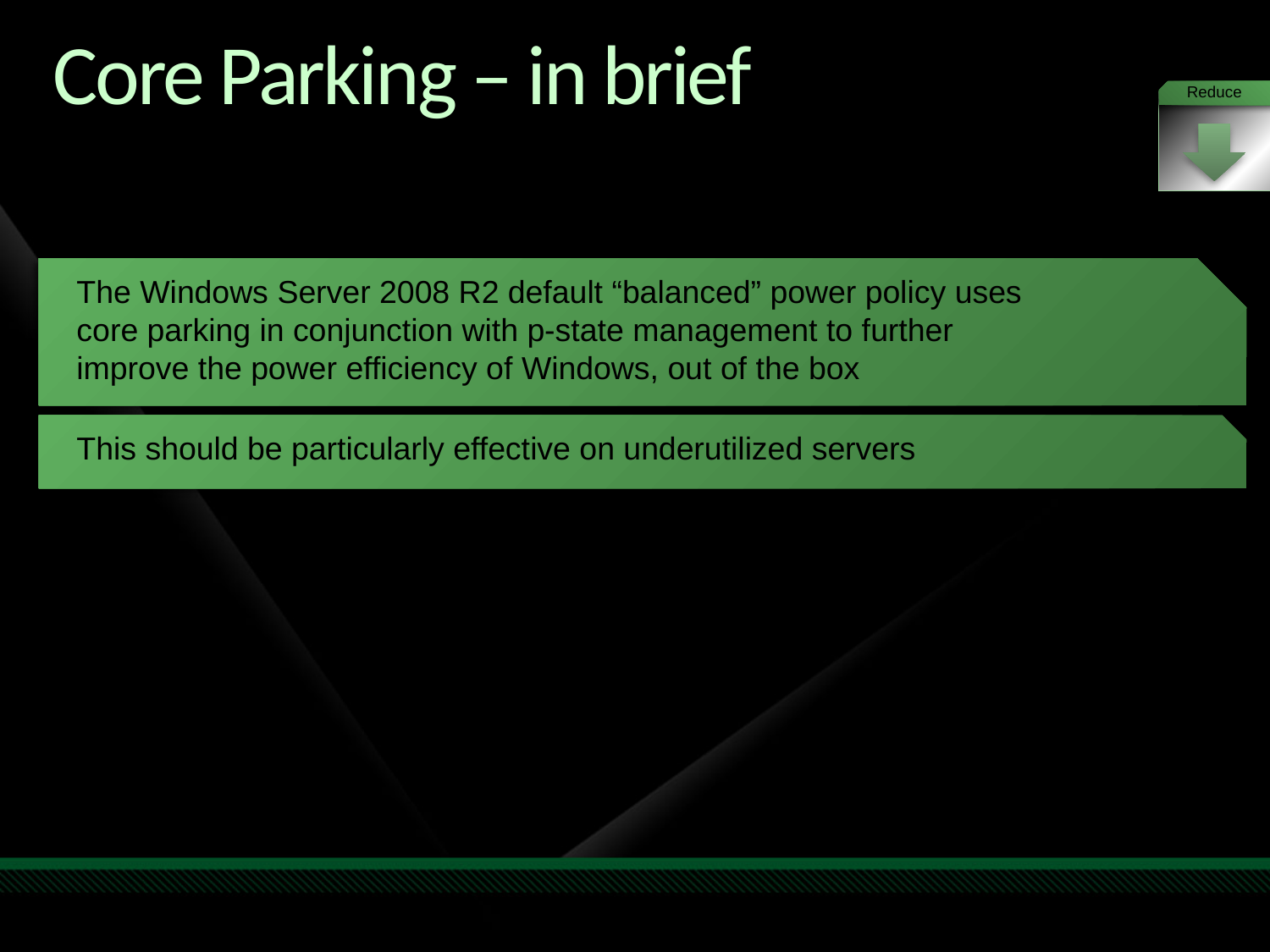

# Core Parking – in brief
Reduce

The Windows Server 2008 R2 default “balanced” power policy uses
core parking in conjunction with p-state management to further
improve the power efficiency of Windows, out of the box

This should be particularly effective on underutilized servers